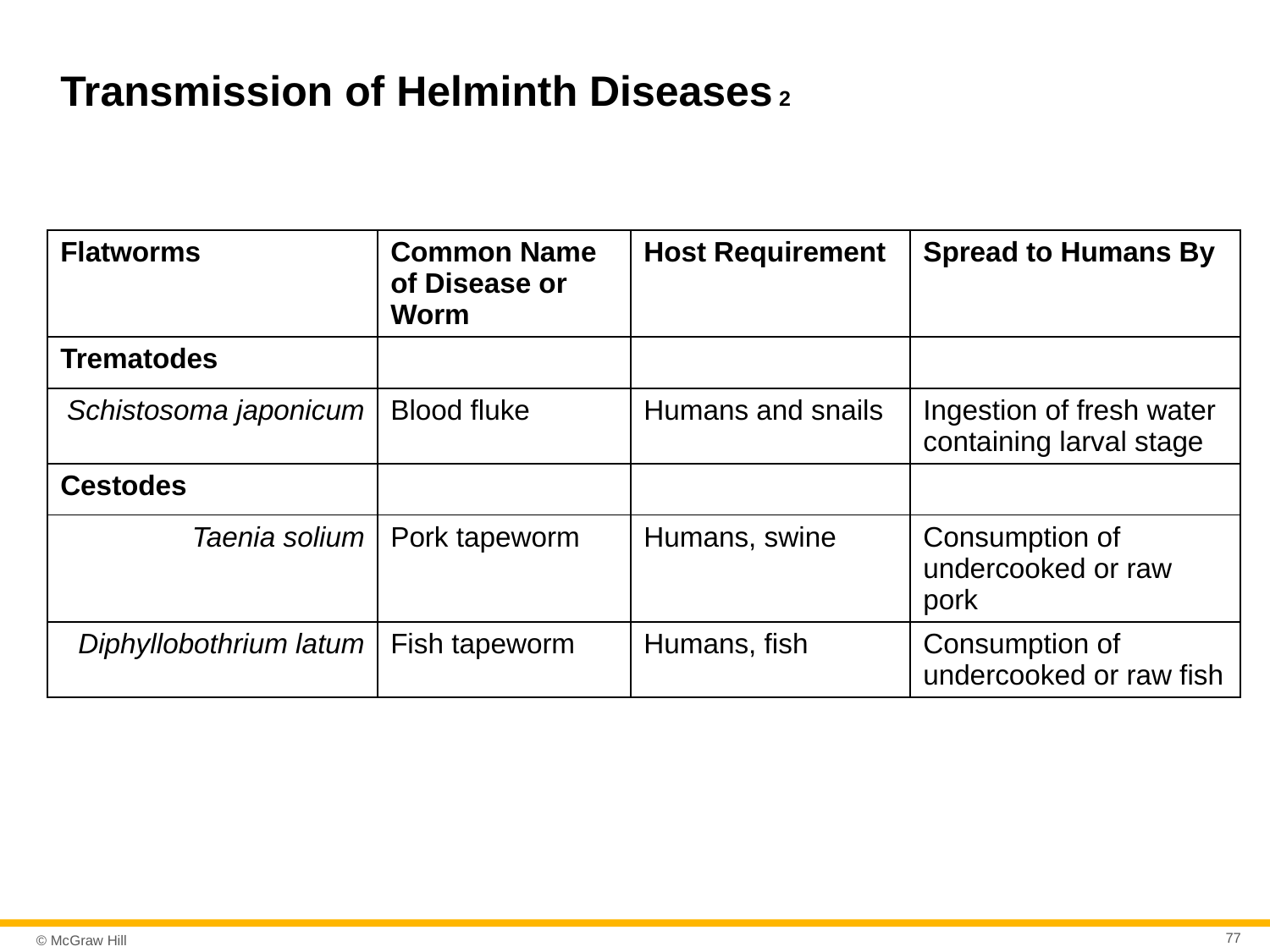

# Transmission of Helminth Diseases 2
| Flatworms | Common Name of Disease or Worm | Host Requirement | Spread to Humans By |
| --- | --- | --- | --- |
| Trematodes |  |  |  |
| Schistosoma japonicum | Blood fluke | Humans and snails | Ingestion of fresh water containing larval stage |
| Cestodes |  |  |  |
| Taenia solium | Pork tapeworm | Humans, swine | Consumption of undercooked or raw pork |
| Diphyllobothrium latum | Fish tapeworm | Humans, fish | Consumption of undercooked or raw fish |